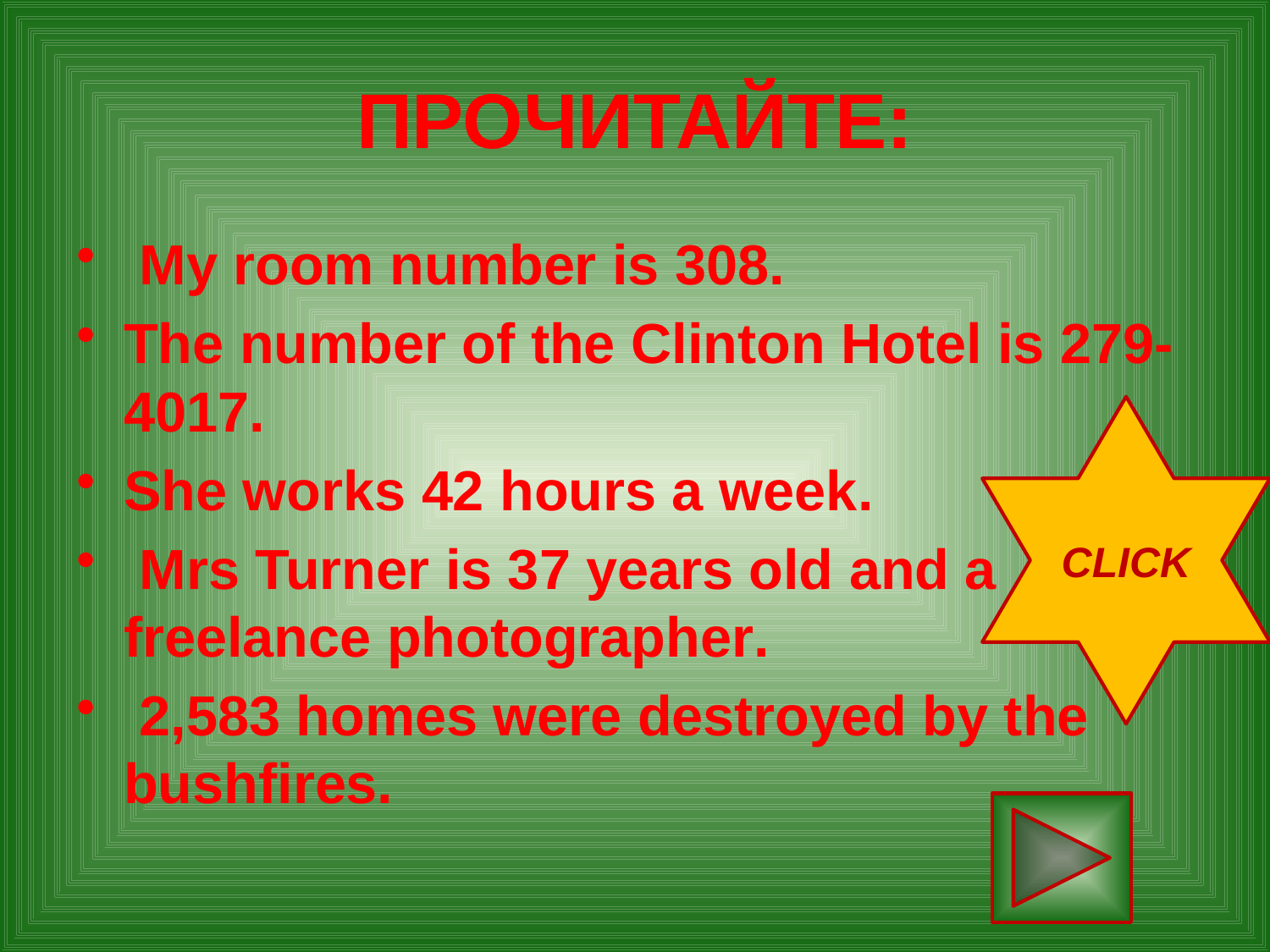

# ПРОЧИТАЙТЕ:
 My room number is 308.
The number of the Clinton Hotel is 279-4017.
She works 42 hours a week.
 Mrs Turner is 37 years old and a freelance photographer.
 2,583 homes were destroyed by the bushfires.
CLICK